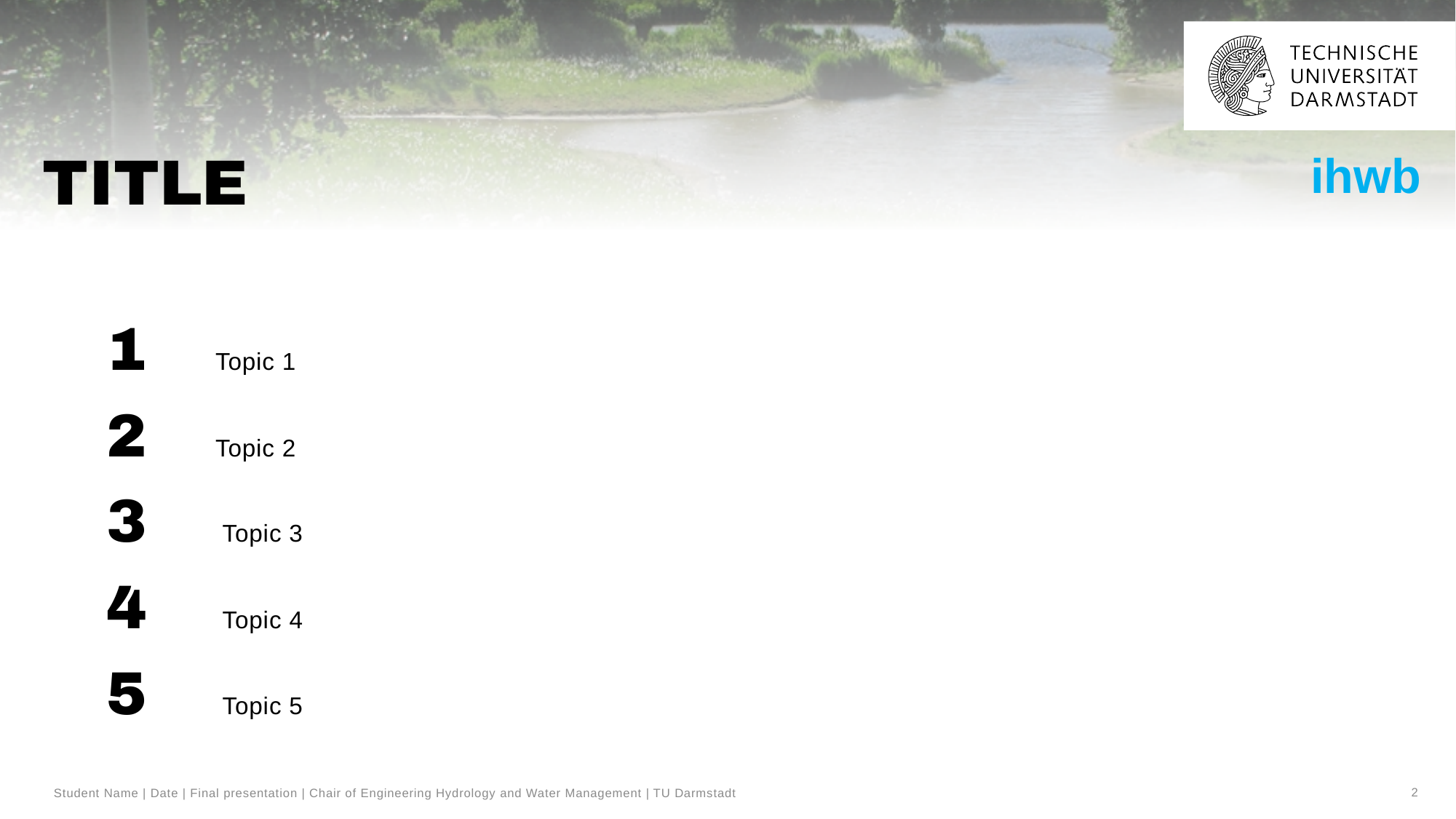

# Title
	1	Topic 1
	2	Topic 2
	3	 Topic 3
	4	 Topic 4
	5	 Topic 5
2